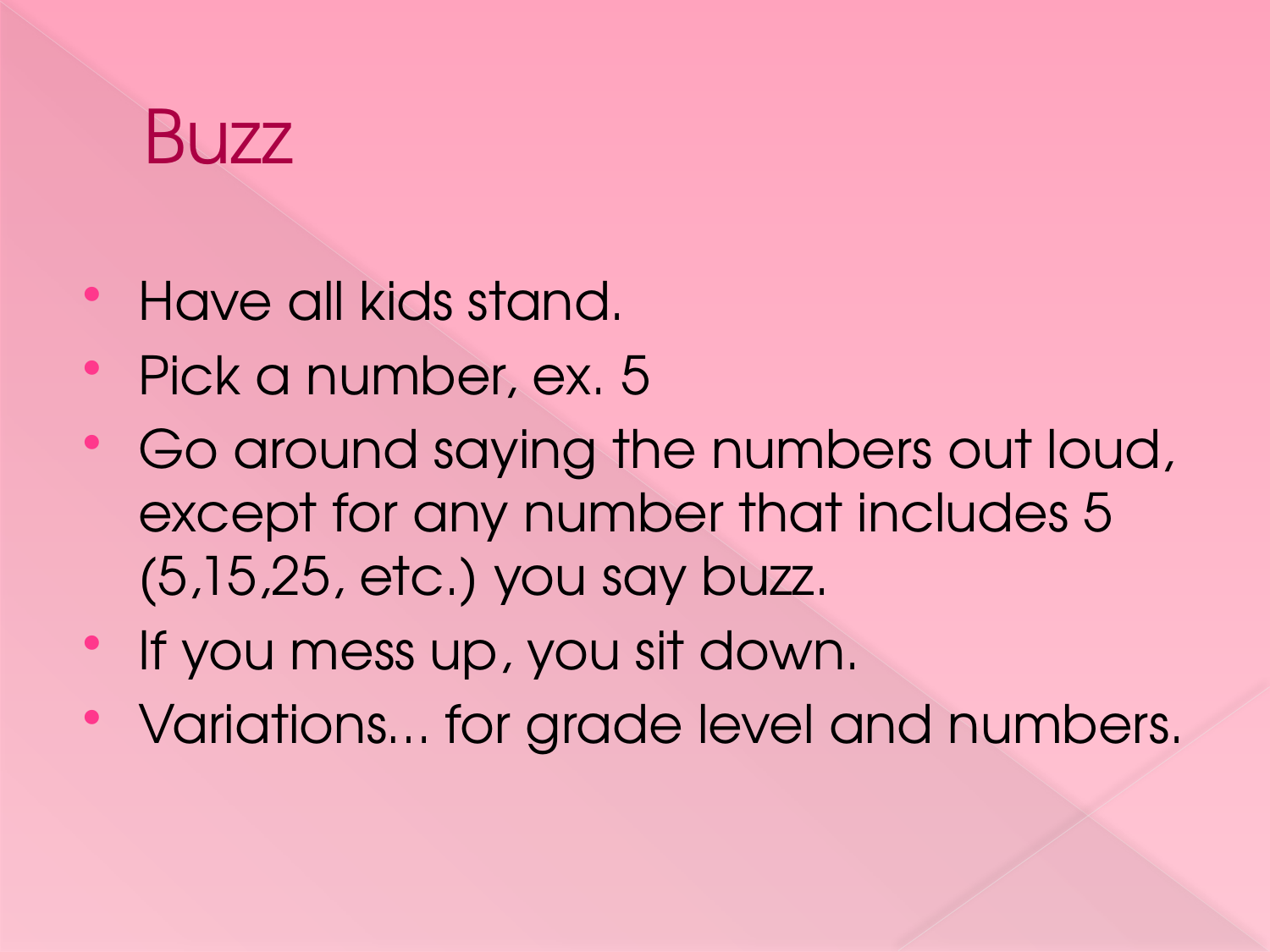

# Buzz
Have all kids stand.
Pick a number, ex. 5
Go around saying the numbers out loud, except for any number that includes 5 (5,15,25, etc.) you say buzz.
If you mess up, you sit down.
Variations… for grade level and numbers.